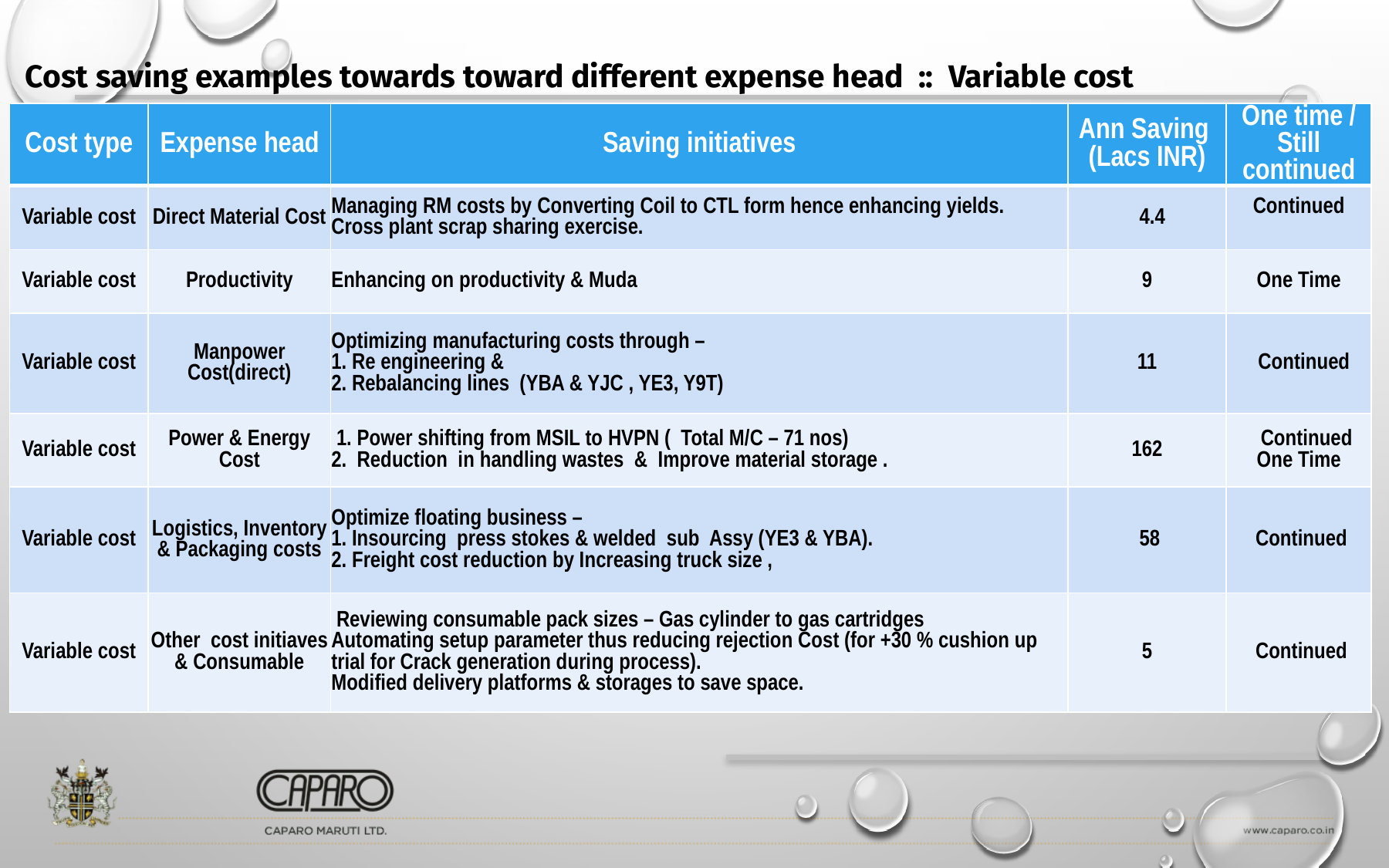

Cost saving examples towards toward different expense head  ::  Variable cost
| Cost type | Expense head | Saving initiatives | Ann Saving (Lacs INR) | One time / Still continued |
| --- | --- | --- | --- | --- |
| Variable cost | Direct Material Cost | Managing RM costs by Converting Coil to CTL form hence enhancing yields. Cross plant scrap sharing exercise. | 4.4 | Continued |
| Variable cost | Productivity | Enhancing on productivity & Muda | 9 | One Time |
| Variable cost | Manpower Cost(direct) | Optimizing manufacturing costs through – 1. Re engineering & 2. Rebalancing lines (YBA & YJC , YE3, Y9T) | 11 | Continued |
| Variable cost | Power & Energy Cost | 1. Power shifting from MSIL to HVPN ( Total M/C – 71 nos) 2. Reduction in handling wastes & Improve material storage . | 162 | Continued One Time |
| Variable cost | Logistics, Inventory & Packaging costs | Optimize floating business – 1. Insourcing press stokes & welded sub Assy (YE3 & YBA). 2. Freight cost reduction by Increasing truck size , | 58 | Continued |
| Variable cost | Other cost initiaves & Consumable | Reviewing consumable pack sizes – Gas cylinder to gas cartridges Automating setup parameter thus reducing rejection Cost (for +30 % cushion up trial for Crack generation during process). Modified delivery platforms & storages to save space. | 5 | Continued |